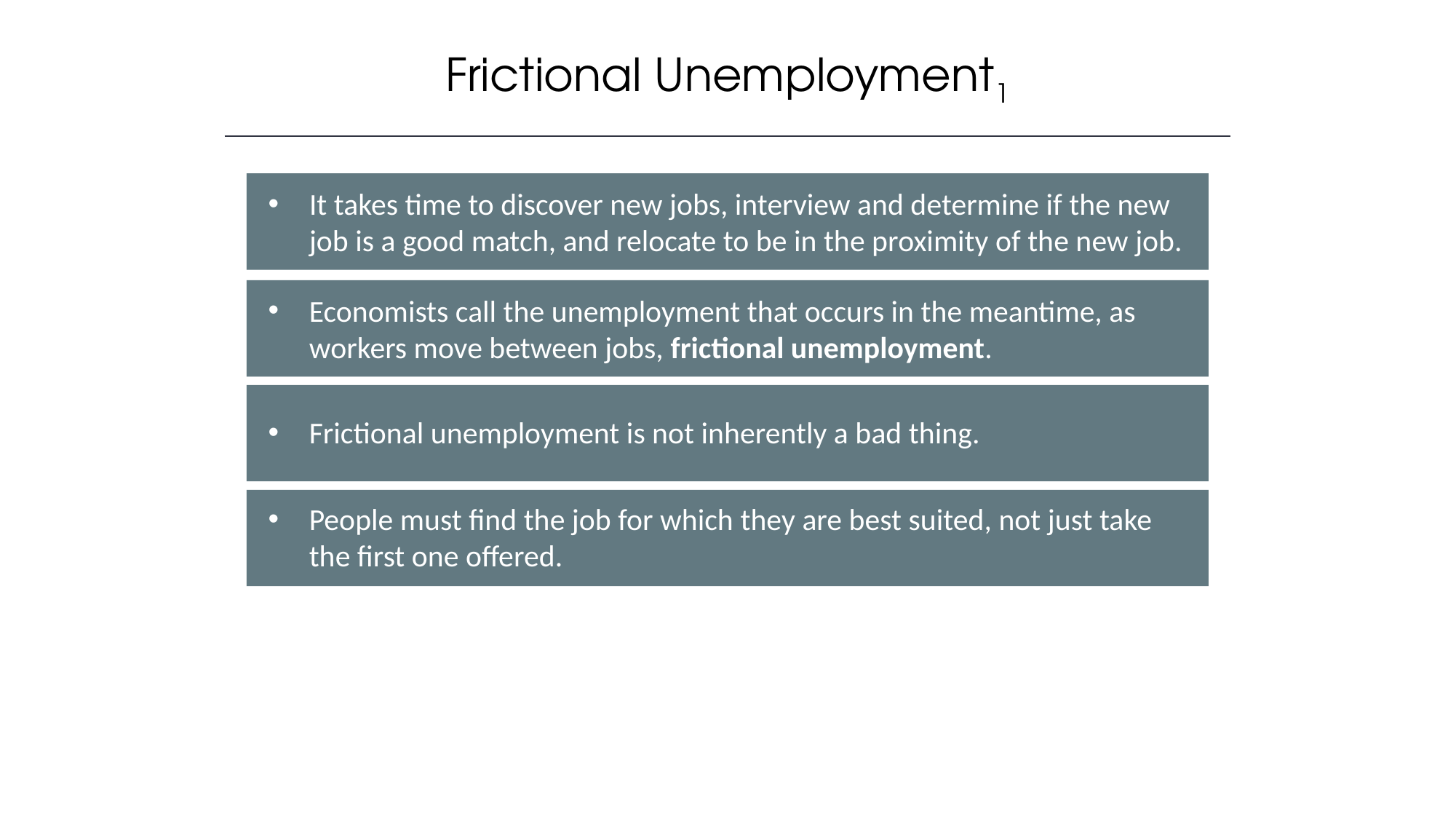

Frictional Unemployment1

It takes time to discover new jobs, interview and determine if the new job is a good match, and relocate to be in the proximity of the new job.

Economists call the unemployment that occurs in the meantime, as workers move between jobs, frictional unemployment.

Frictional unemployment is not inherently a bad thing.

People must find the job for which they are best suited, not just take the first one offered.